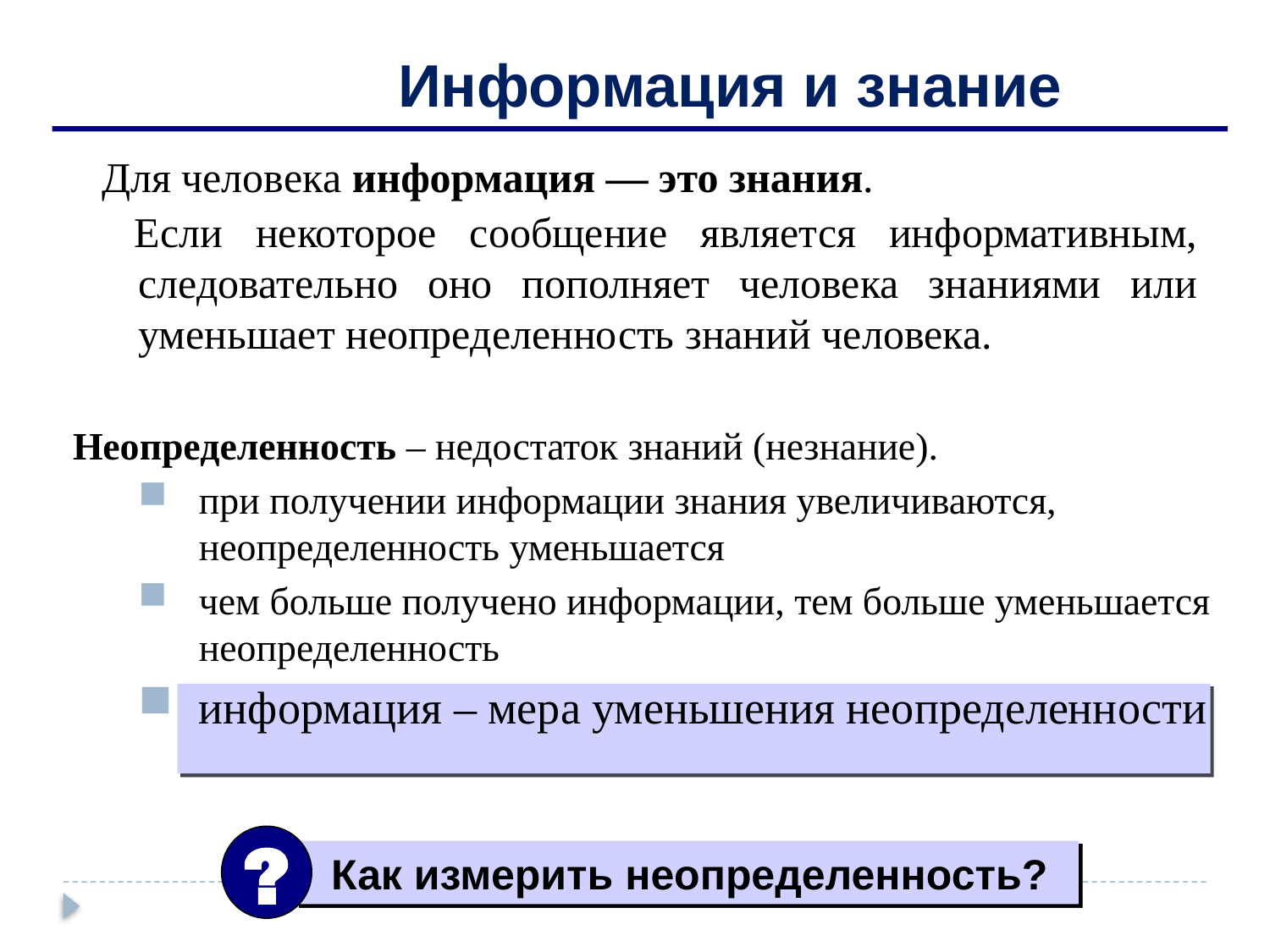

Информация и знание

Для человека информация — это знания.
 Если некоторое сообщение является информативным, следовательно оно пополняет человека знаниями или уменьшает неопределенность знаний человека.
Неопределенность – недостаток знаний (незнание).
при получении информации знания увеличиваются, неопределенность уменьшается
чем больше получено информации, тем больше уменьшается неопределенность
информация – мера уменьшения неопределенности

?
   Как измерить неопределенность?